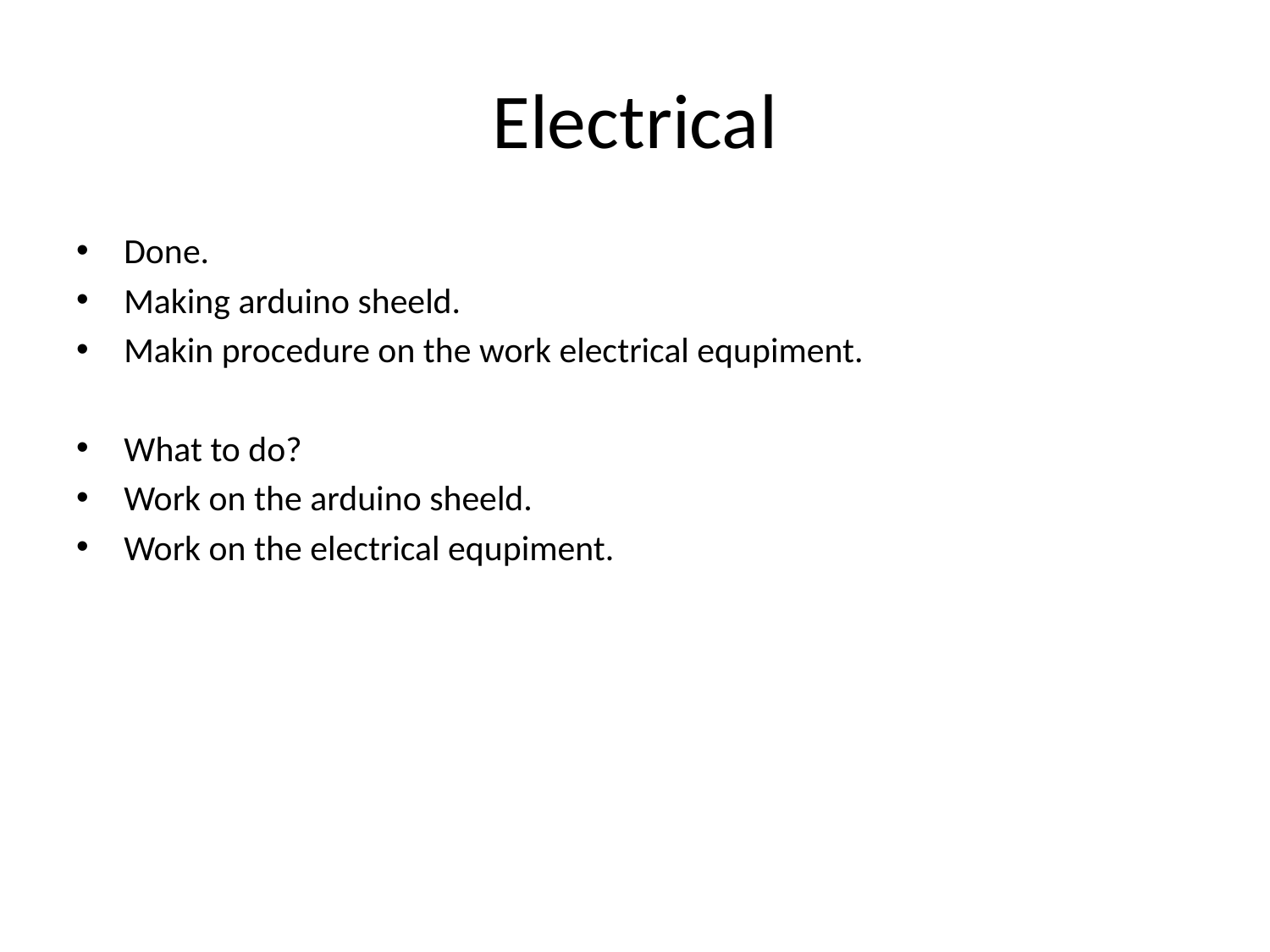

# Electrical
Done.
Making arduino sheeld.
Makin procedure on the work electrical equpiment.

What to do?
Work on the arduino sheeld.
Work on the electrical equpiment.